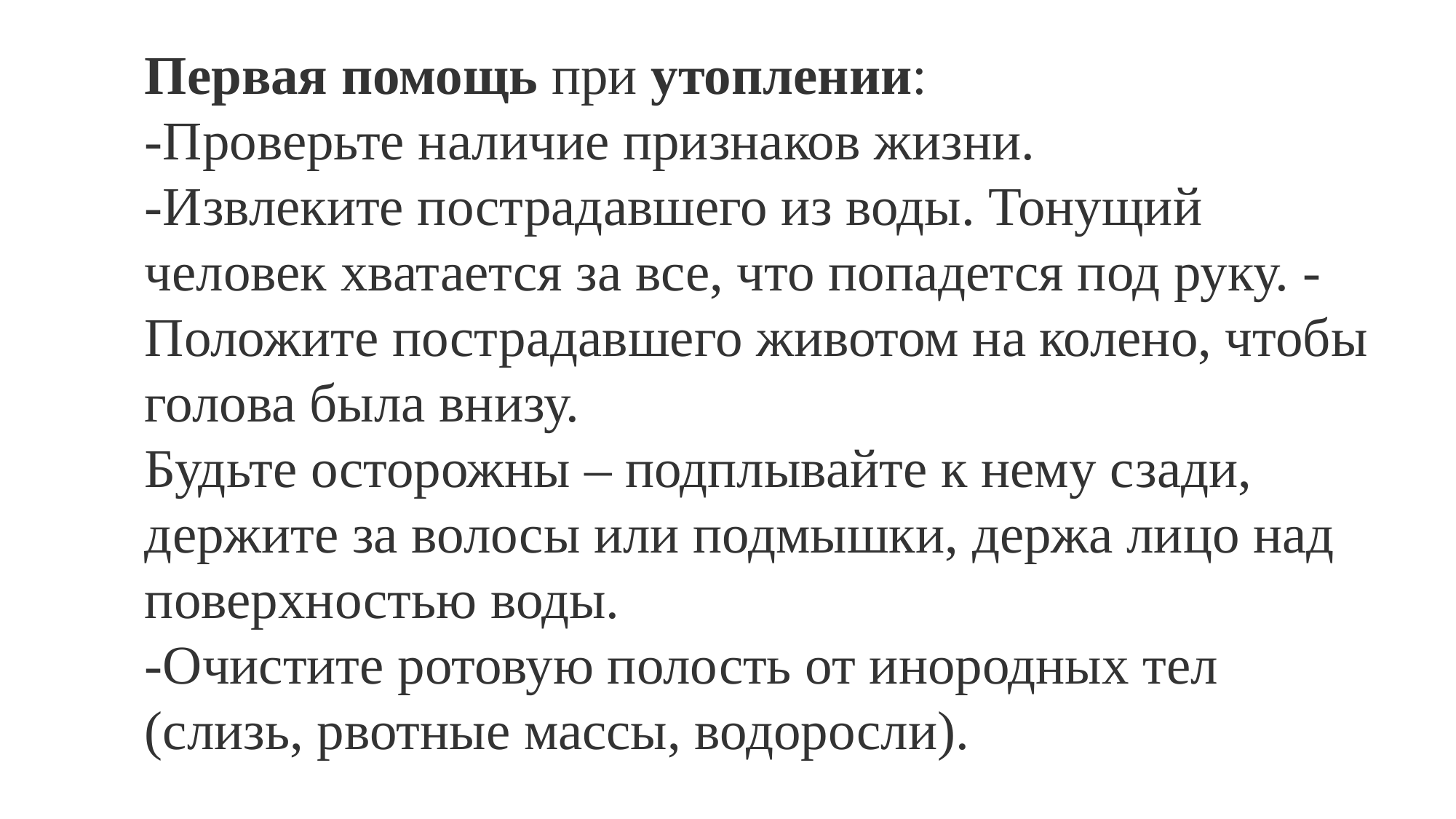

Первая помощь при утоплении:
-Проверьте наличие признаков жизни.
-Извлеките пострадавшего из воды. Тонущий человек хватается за все, что попадется под руку. -Положите пострадавшего животом на колено, чтобы голова была внизу.
Будьте осторожны – подплывайте к нему сзади, держите за волосы или подмышки, держа лицо над поверхностью воды.
-Очистите ротовую полость от инородных тел (слизь, рвотные массы, водоросли).